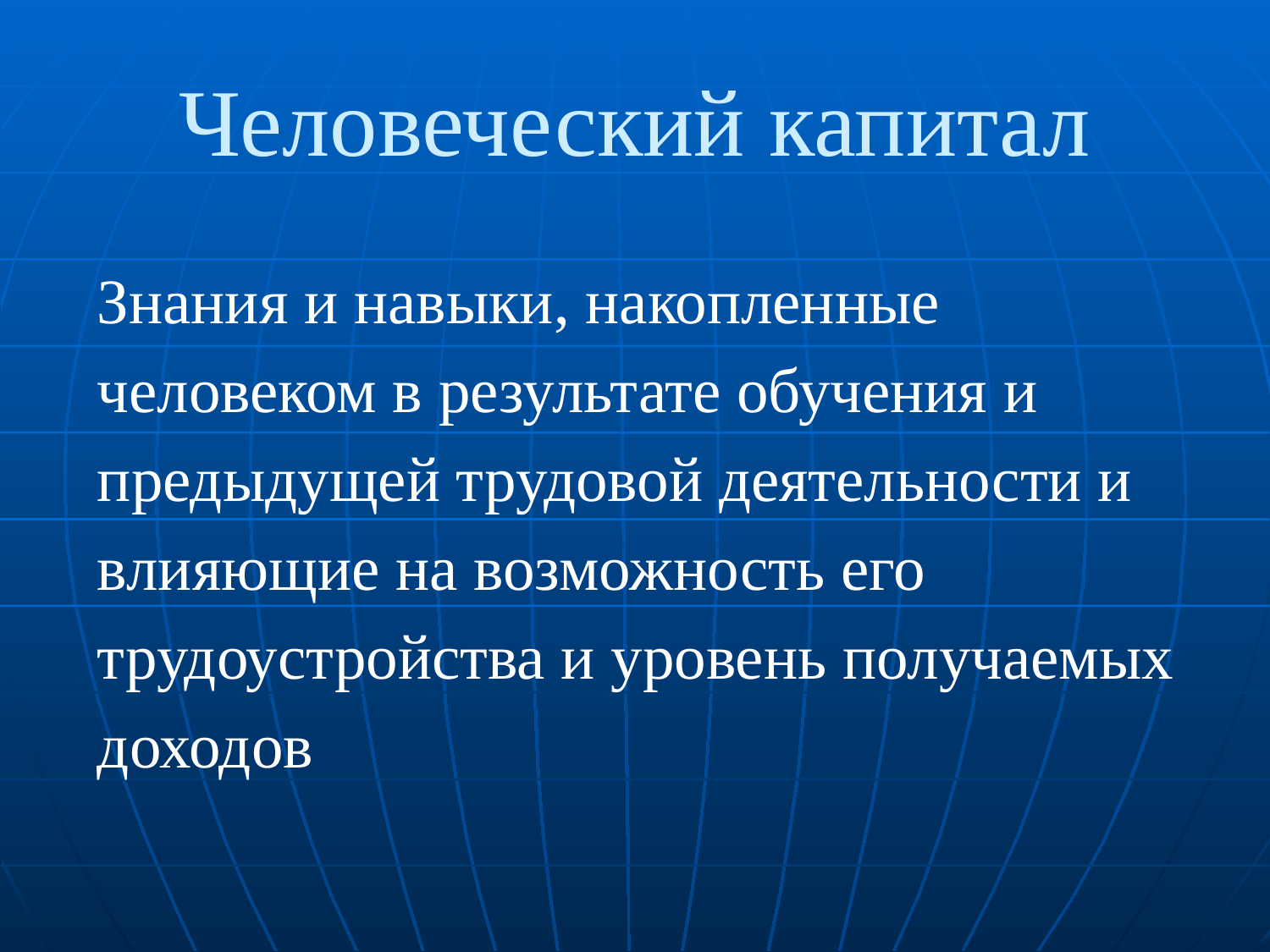

# Человеческий капитал
Знания и навыки, накопленные
человеком в результате обучения и
предыдущей трудовой деятельности и
влияющие на возможность его
трудоустройства и уровень получаемых
доходов